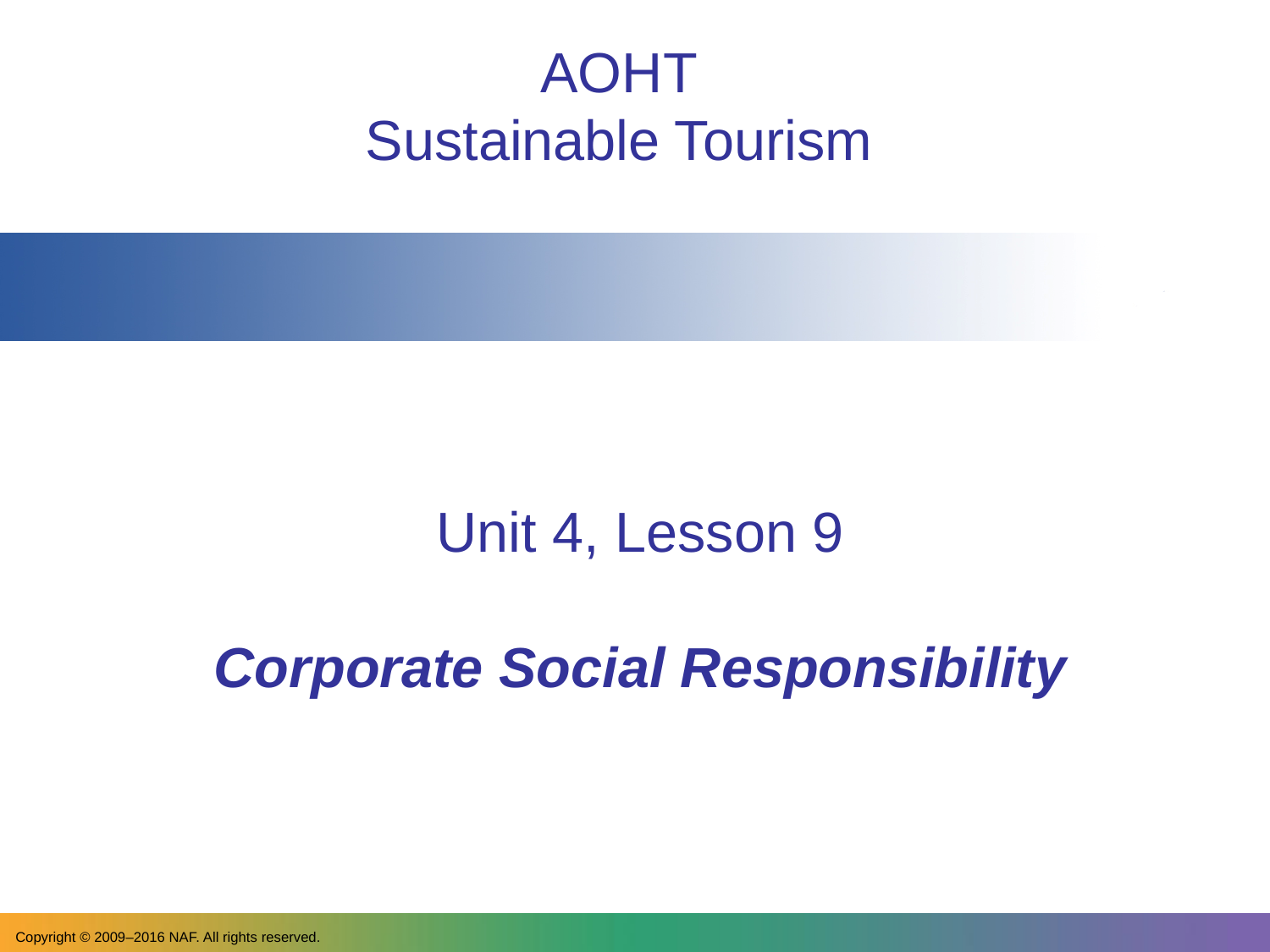

AOHT
Sustainable Tourism
# Unit 4, Lesson 9 Corporate Social Responsibility
Copyright © 2009–2016 NAF. All rights reserved.